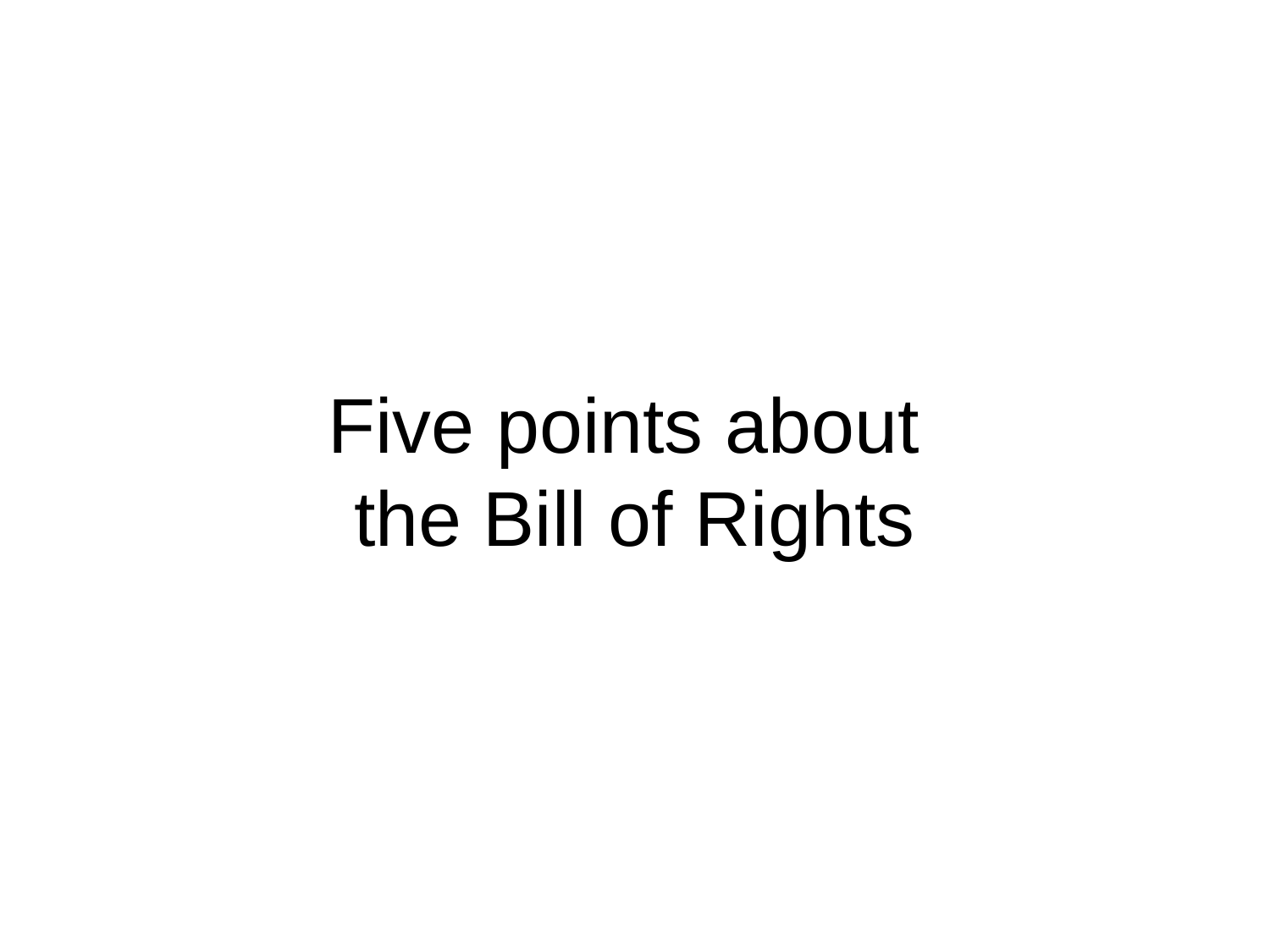

# Five points about the Bill of Rights